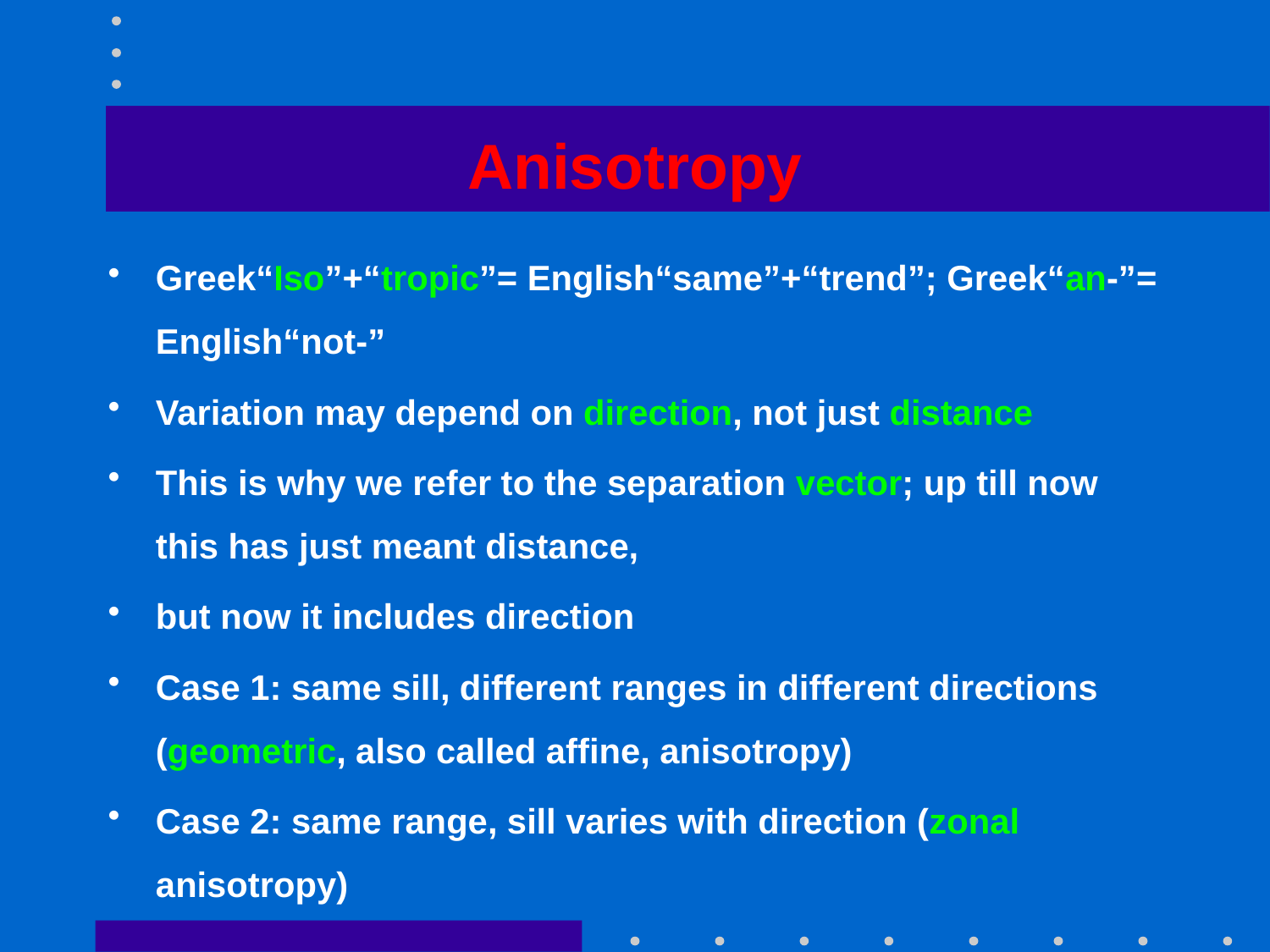

# Anisotropy
Greek“Iso”+“tropic”= English“same”+“trend”; Greek“an-”= English“not-”
Variation may depend on direction, not just distance
This is why we refer to the separation vector; up till now this has just meant distance,
but now it includes direction
Case 1: same sill, different ranges in different directions (geometric, also called affine, anisotropy)
Case 2: same range, sill varies with direction (zonal anisotropy)